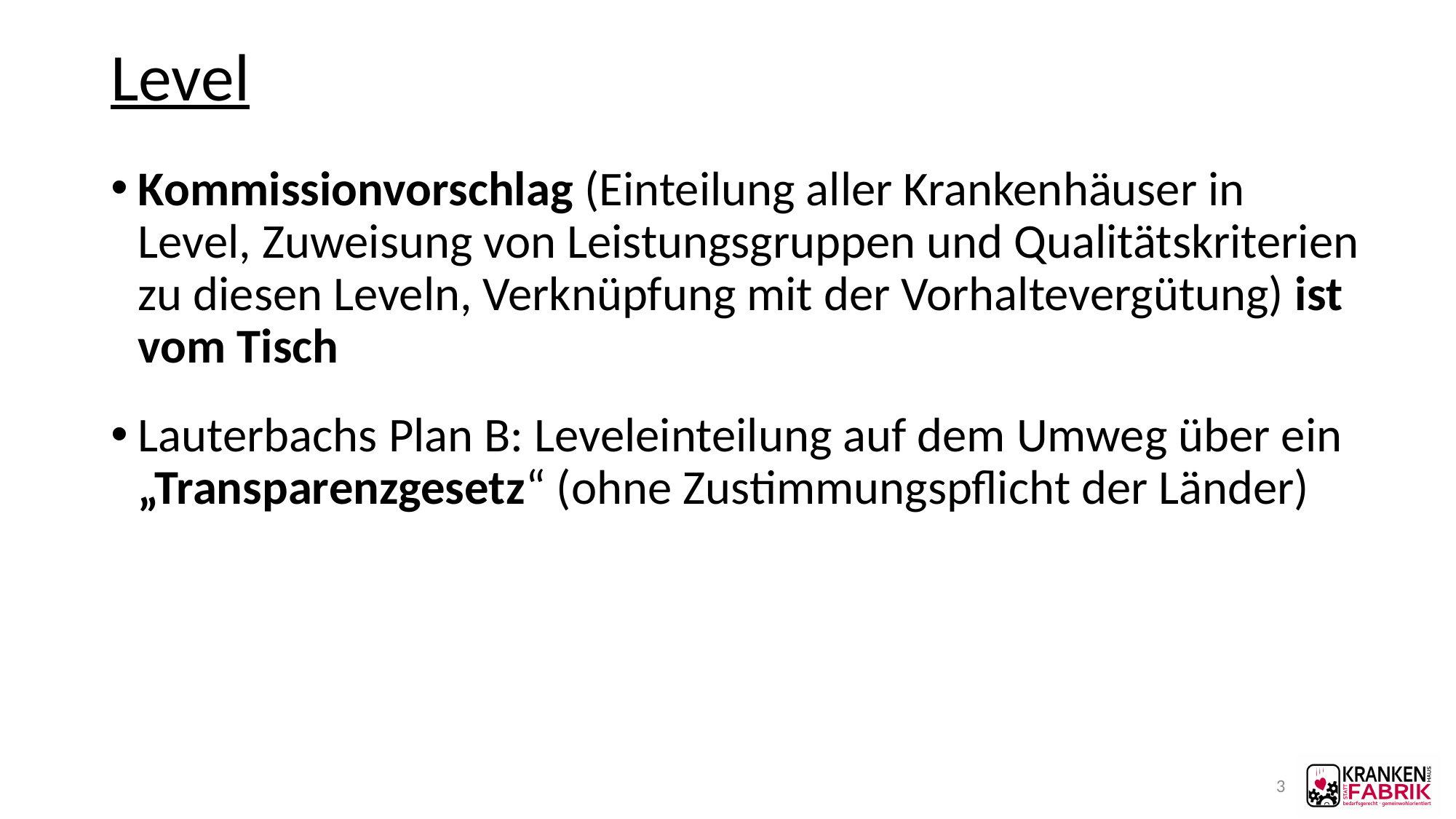

# Level
Kommissionvorschlag (Einteilung aller Krankenhäuser in Level, Zuweisung von Leistungsgruppen und Qualitätskriterien zu diesen Leveln, Verknüpfung mit der Vorhaltevergütung) ist vom Tisch
Lauterbachs Plan B: Leveleinteilung auf dem Umweg über ein „Transparenzgesetz“ (ohne Zustimmungspflicht der Länder)

3